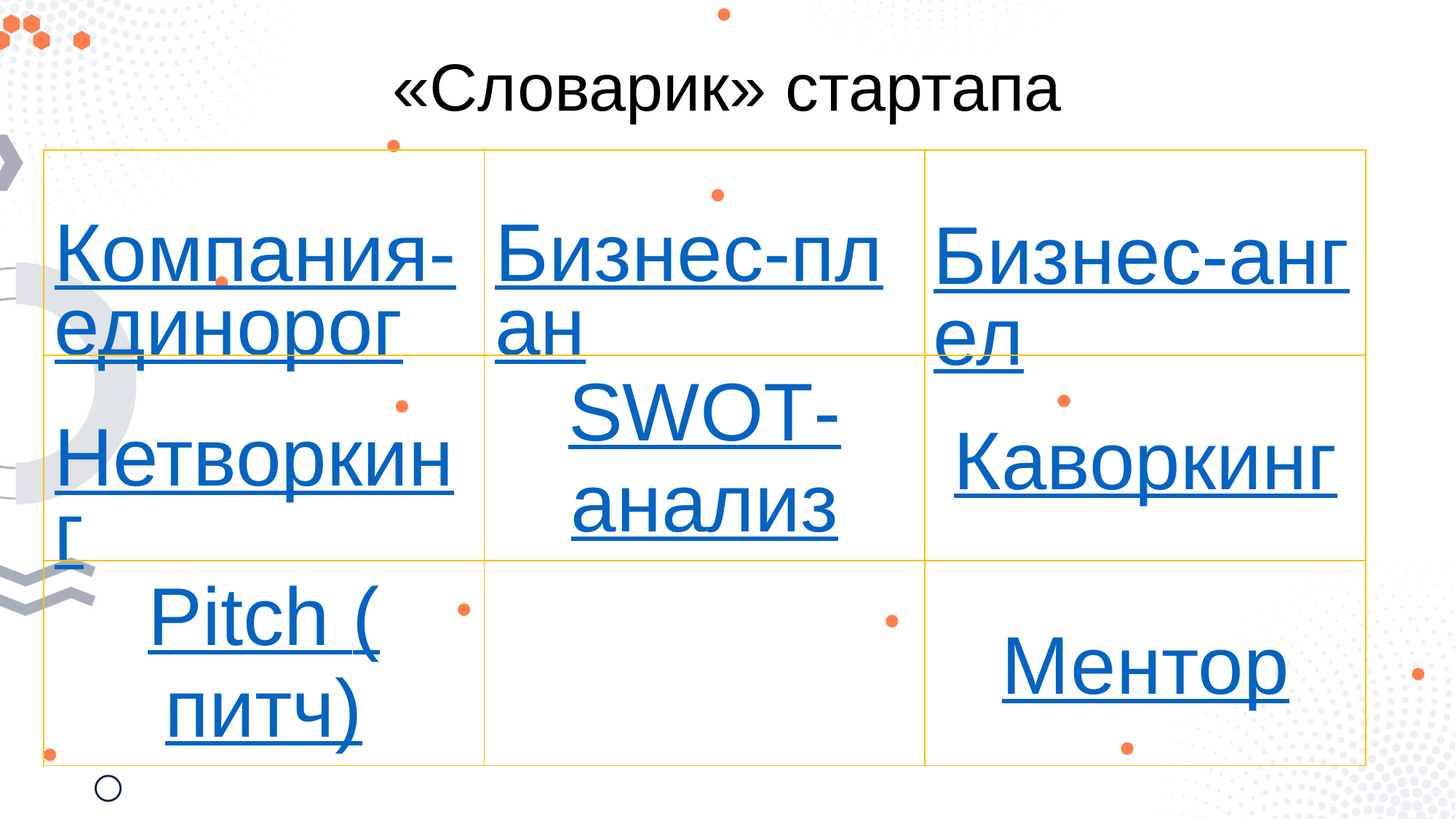

# «Словарик» стартапа
| Компания-единорог | Бизнес-план | Бизнес-ангел |
| --- | --- | --- |
| Нетворкинг | SWOT-анализ | Каворкинг |
| Pitch (питч) |  | Ментор |